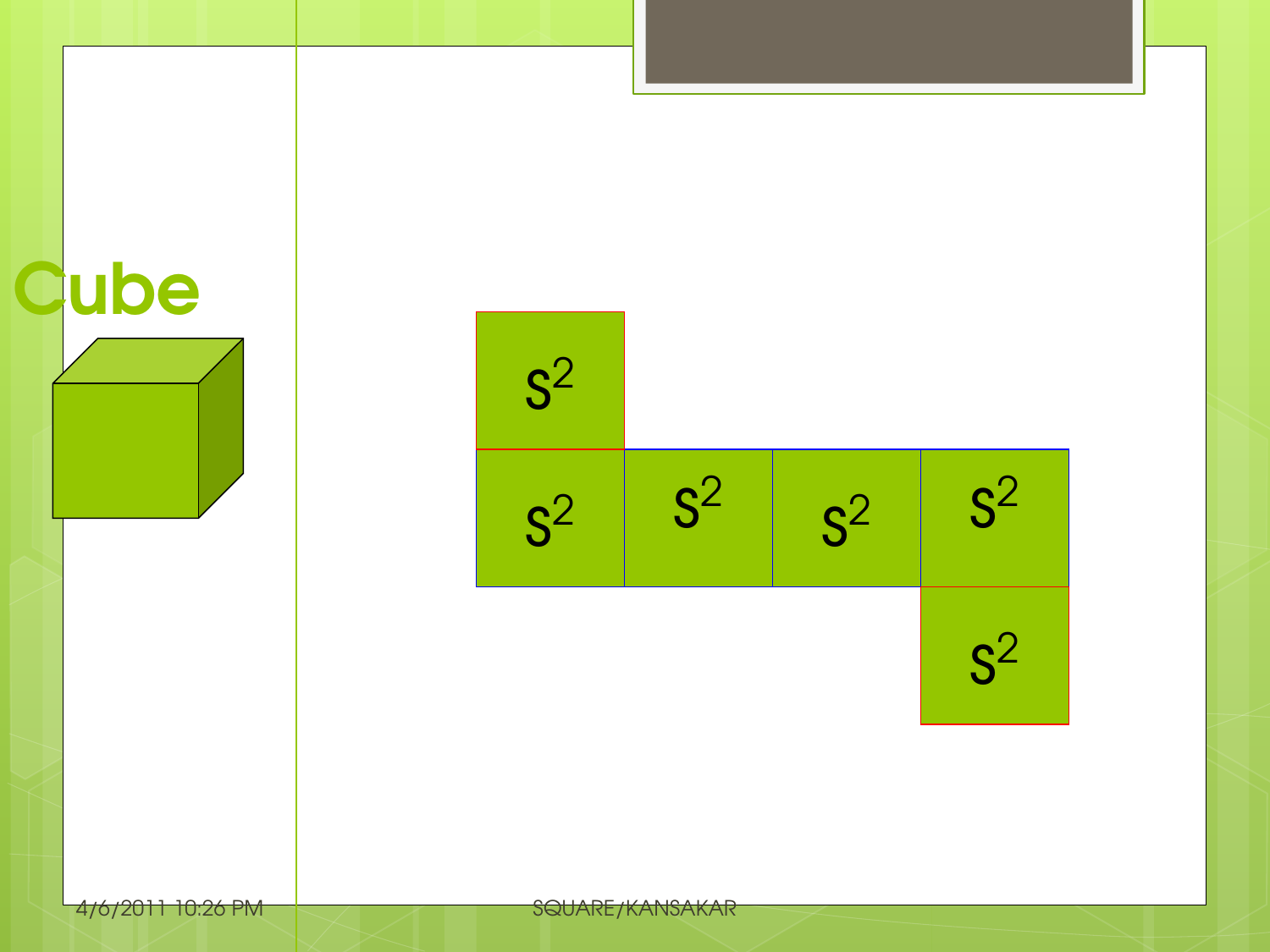

Cube
s2

s2
s2

s2
s2

s2
4/6/2011 10:26 PM
SQUARE/KANSAKAR